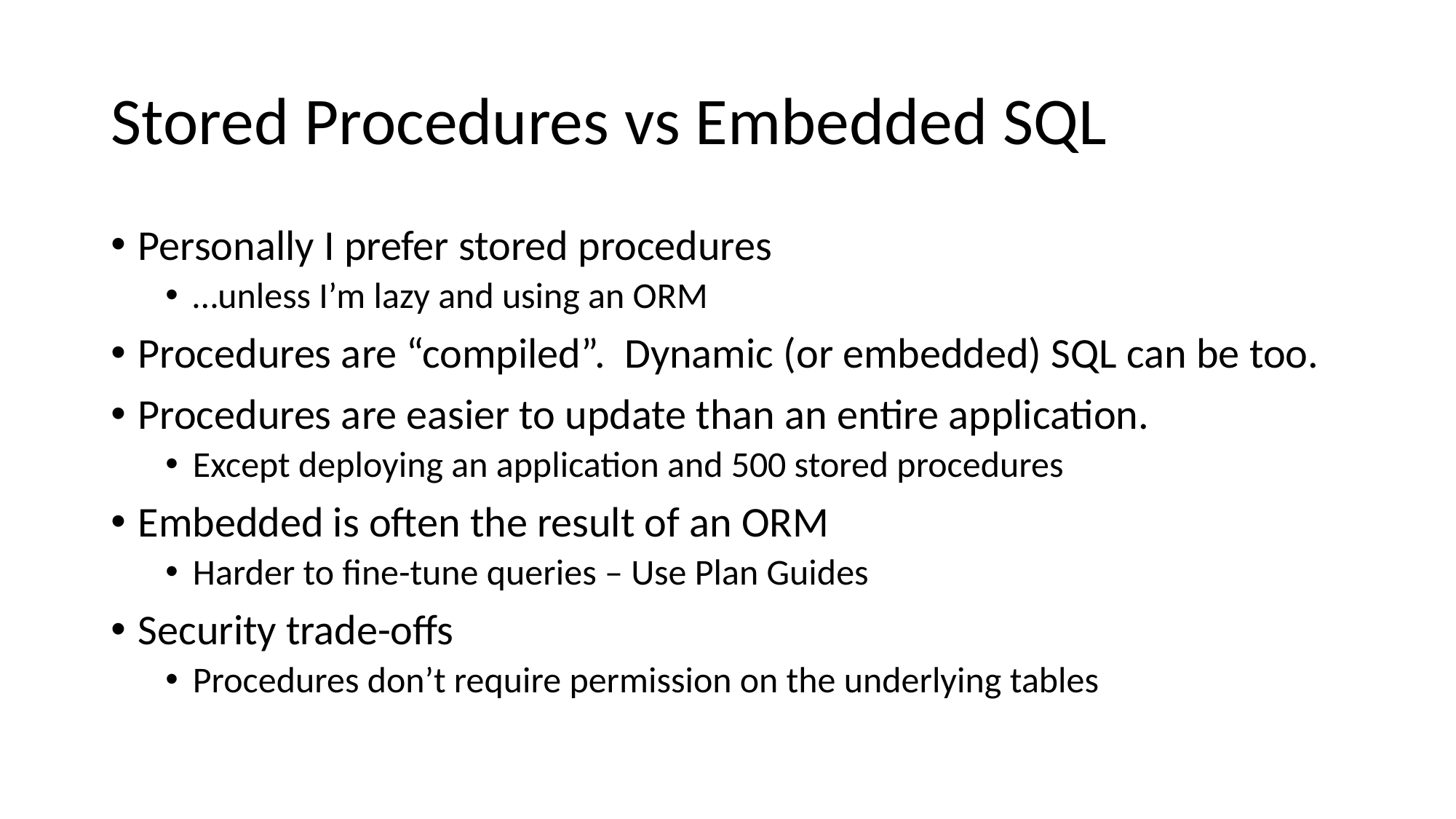

# Stored Procedures vs Embedded SQL
Personally I prefer stored procedures
…unless I’m lazy and using an ORM
Procedures are “compiled”.  Dynamic (or embedded) SQL can be too.
Procedures are easier to update than an entire application.
Except deploying an application and 500 stored procedures
Embedded is often the result of an ORM
Harder to fine-tune queries – Use Plan Guides
Security trade-offs
Procedures don’t require permission on the underlying tables